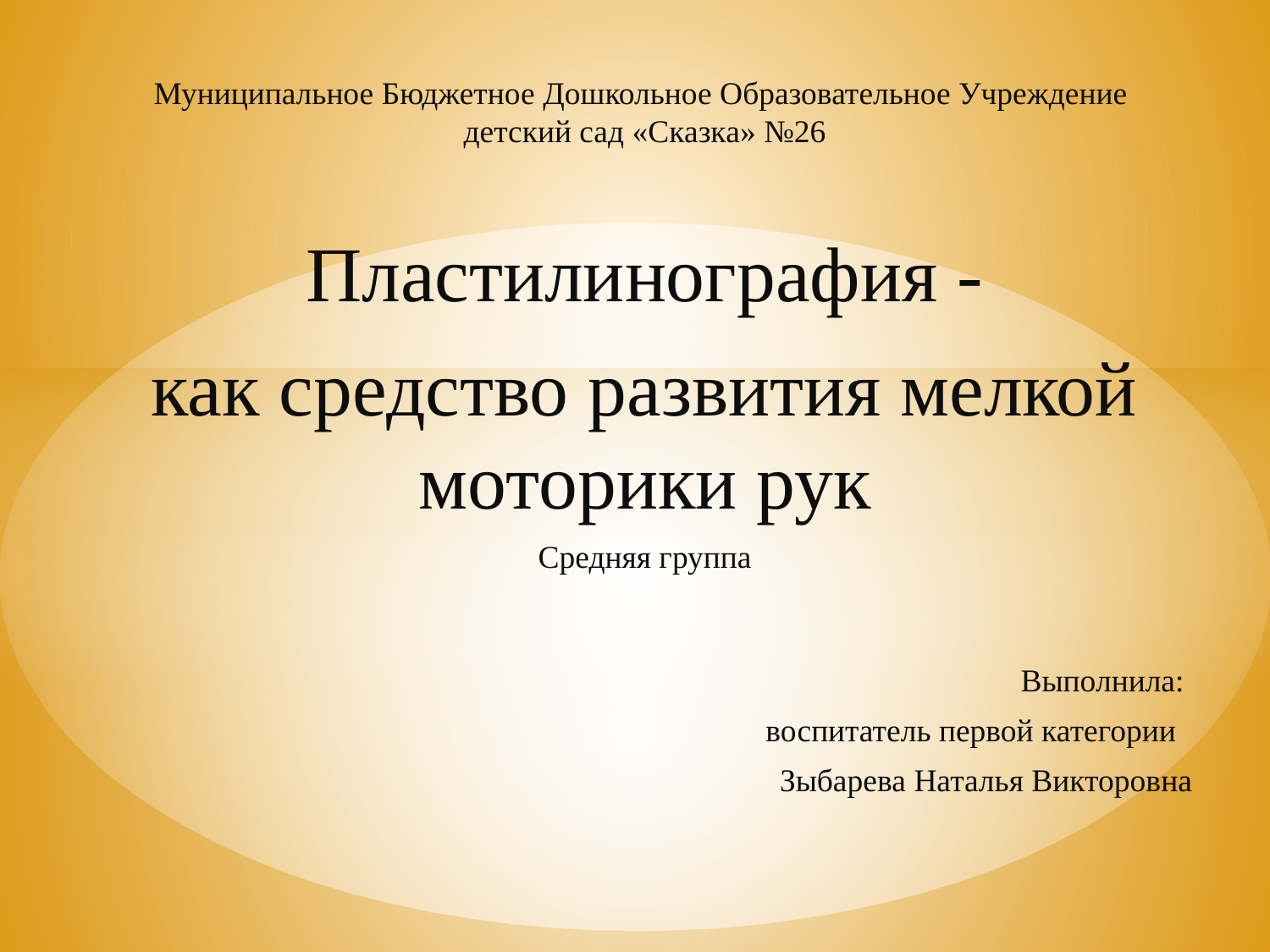

Муниципальное Бюджетное Дошкольное Образовательное Учреждение
детский сад «Сказка» №26

Пластилинография -
как средство развития мелкой моторики рук
Средняя группа

Выполнила:
воспитатель первой категории
Зыбарева Наталья Викторовна